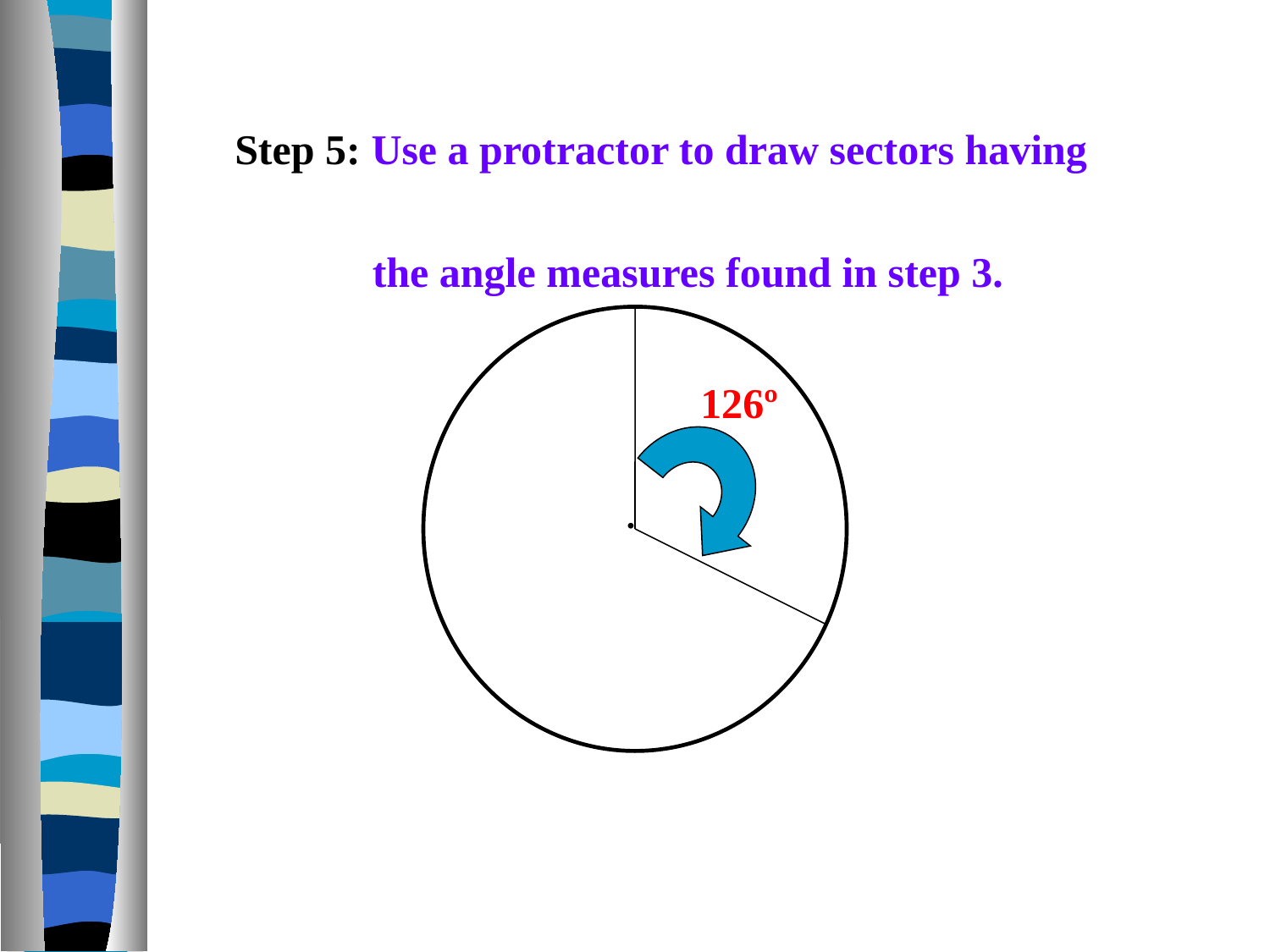

Step 5: Use a protractor to draw sectors having
             the angle measures found in step 3.

126º

.